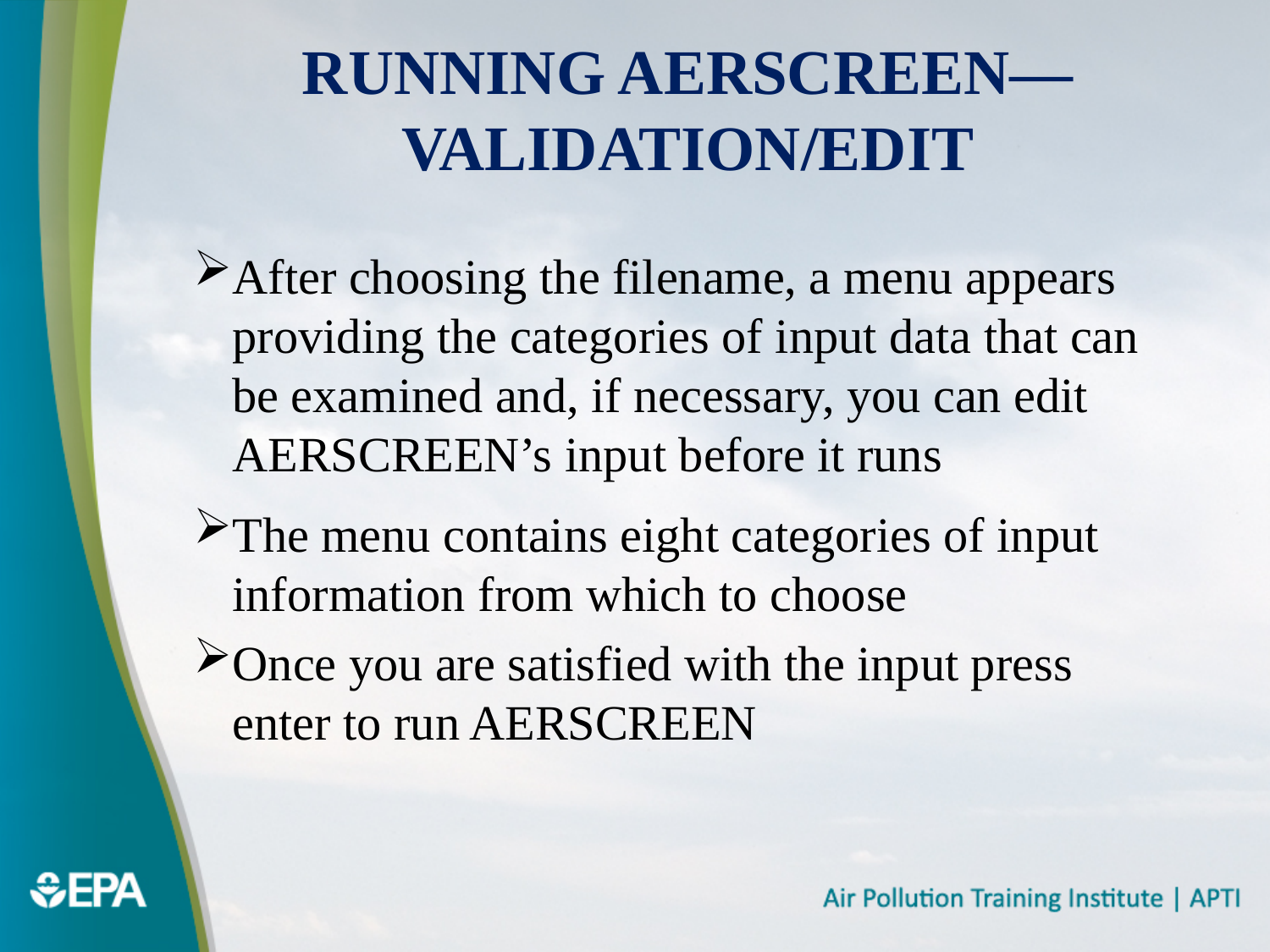

# Running AERSCREEN—Validation/Edit
After choosing the filename, a menu appears providing the categories of input data that can be examined and, if necessary, you can edit AERSCREEN’s input before it runs
The menu contains eight categories of input information from which to choose
Once you are satisfied with the input press enter to run AERSCREEN